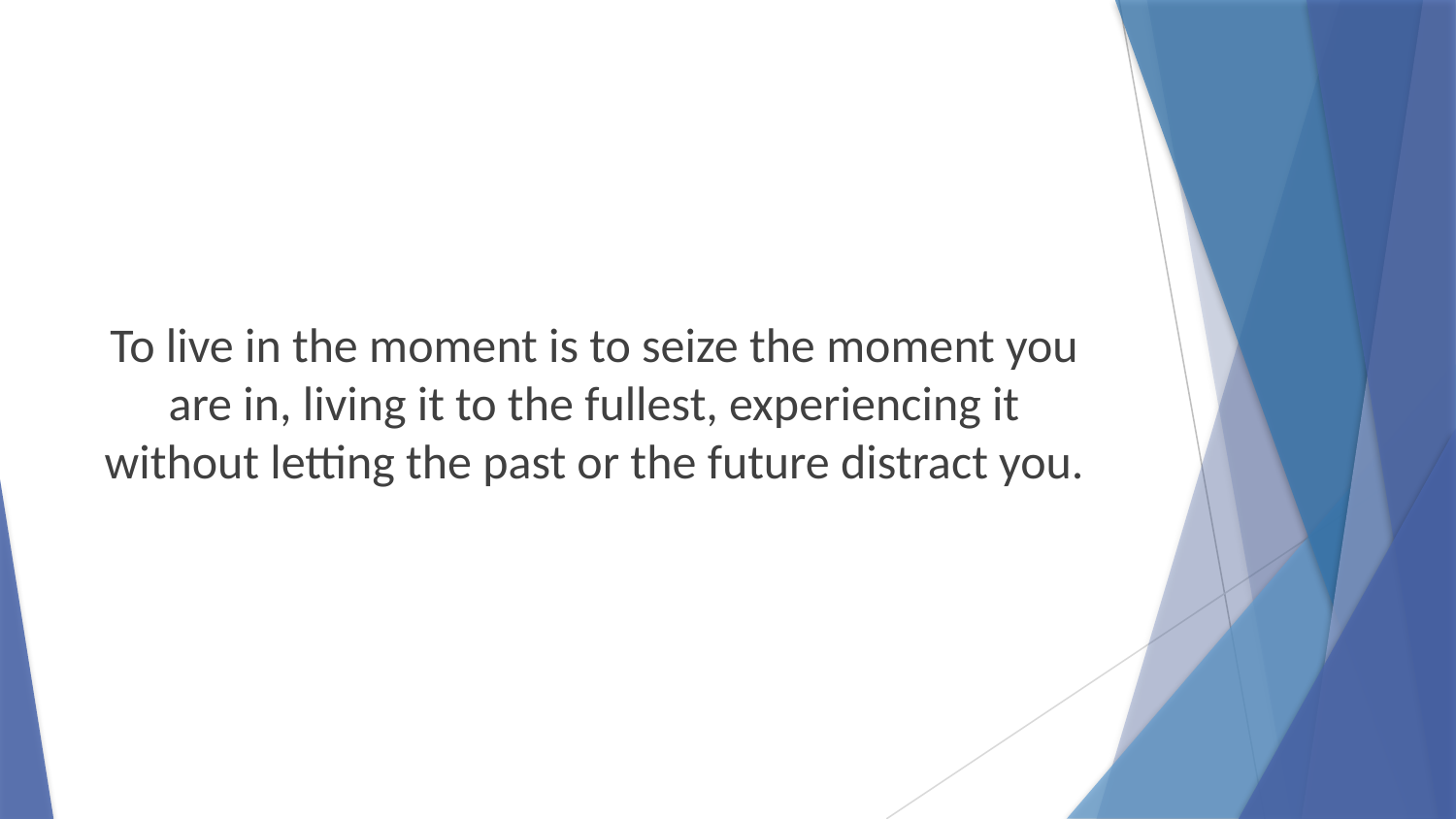

To live in the moment is to seize the moment you are in, living it to the fullest, experiencing it without letting the past or the future distract you.